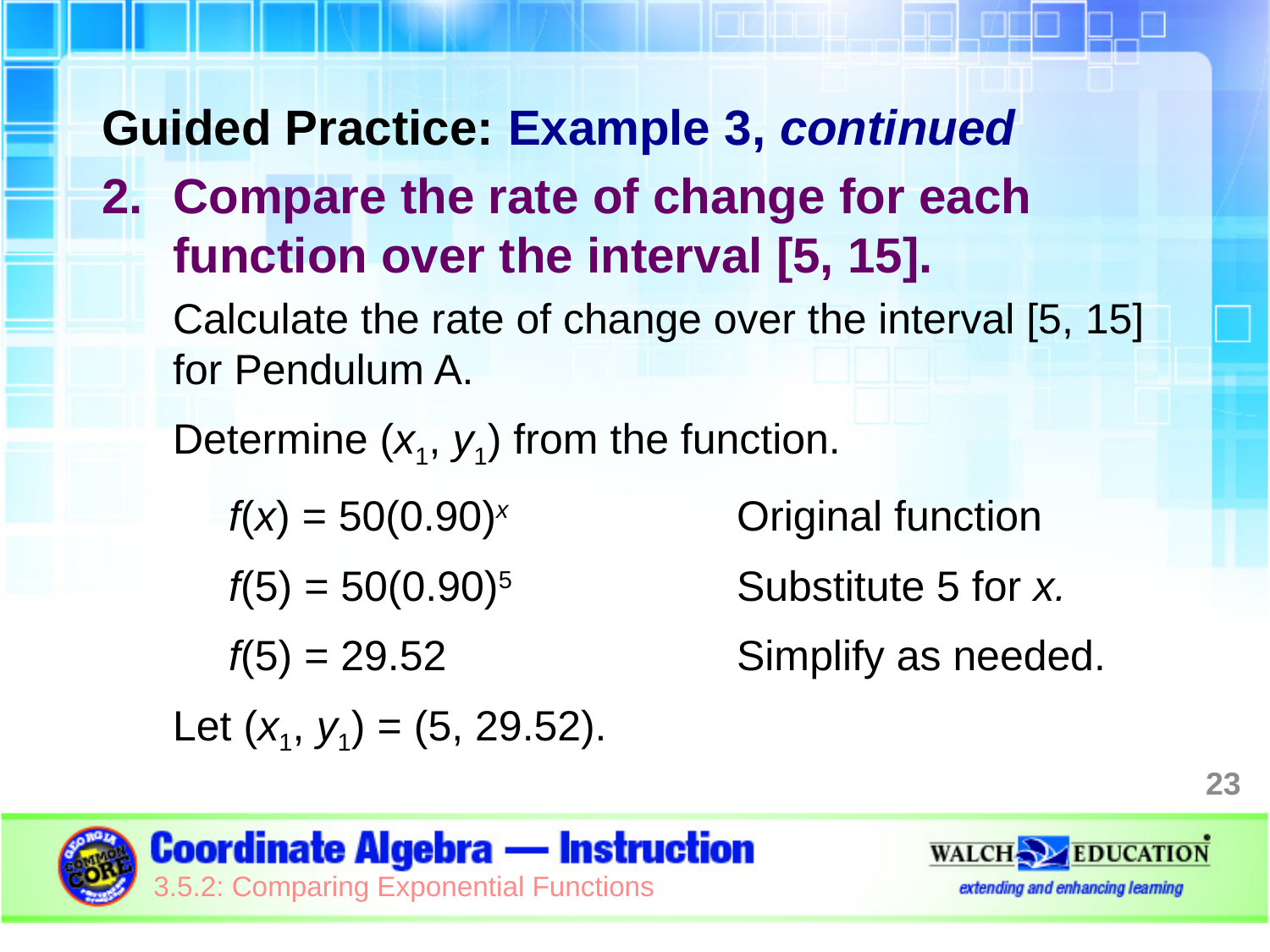

Guided Practice: Example 3, continued
Compare the rate of change for each function over the interval [5, 15].
Calculate the rate of change over the interval [5, 15] for Pendulum A.
Determine (x1, y1) from the function.
f(x) = 50(0.90)x 		Original function
f(5) = 50(0.90)5 		Substitute 5 for x.
f(5) = 29.52 			Simplify as needed.
Let (x1, y1) = (5, 29.52).
23
3.5.2: Comparing Exponential Functions